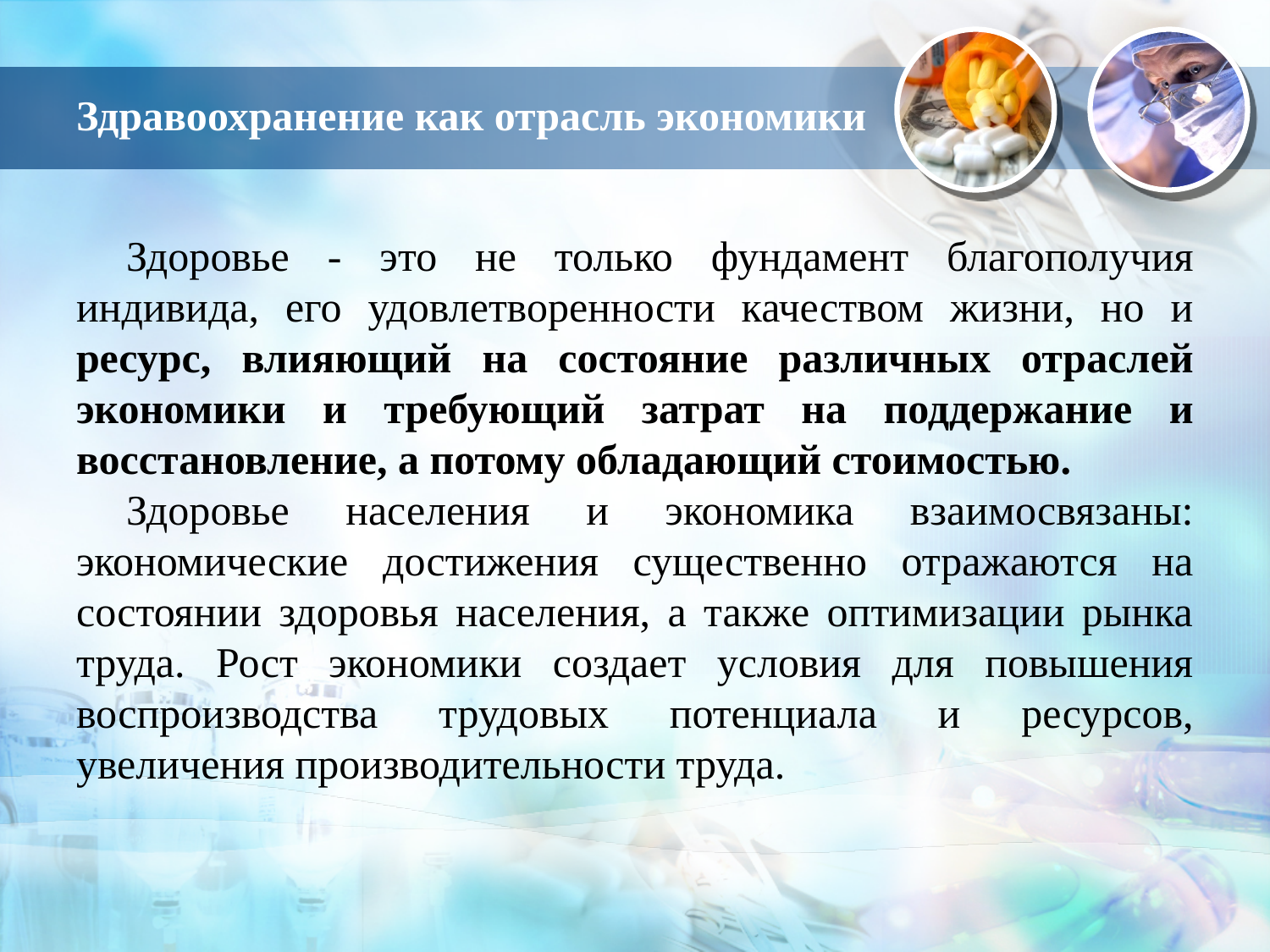

# Здравоохранение как отрасль экономики
Здоровье - это не только фундамент благополучия индивида, его удовлетворенности качеством жизни, но и ресурс, влияющий на состояние различных отраслей экономики и требующий затрат на поддержание и восстановление, а потому обладающий стоимостью.
Здоровье населения и экономика взаимосвязаны: экономические достижения существенно отражаются на состоянии здоровья населения, а также оптимизации рынка труда. Рост экономики создает условия для повышения воспроизводства трудовых потенциала и ресурсов, увеличения производительности труда.